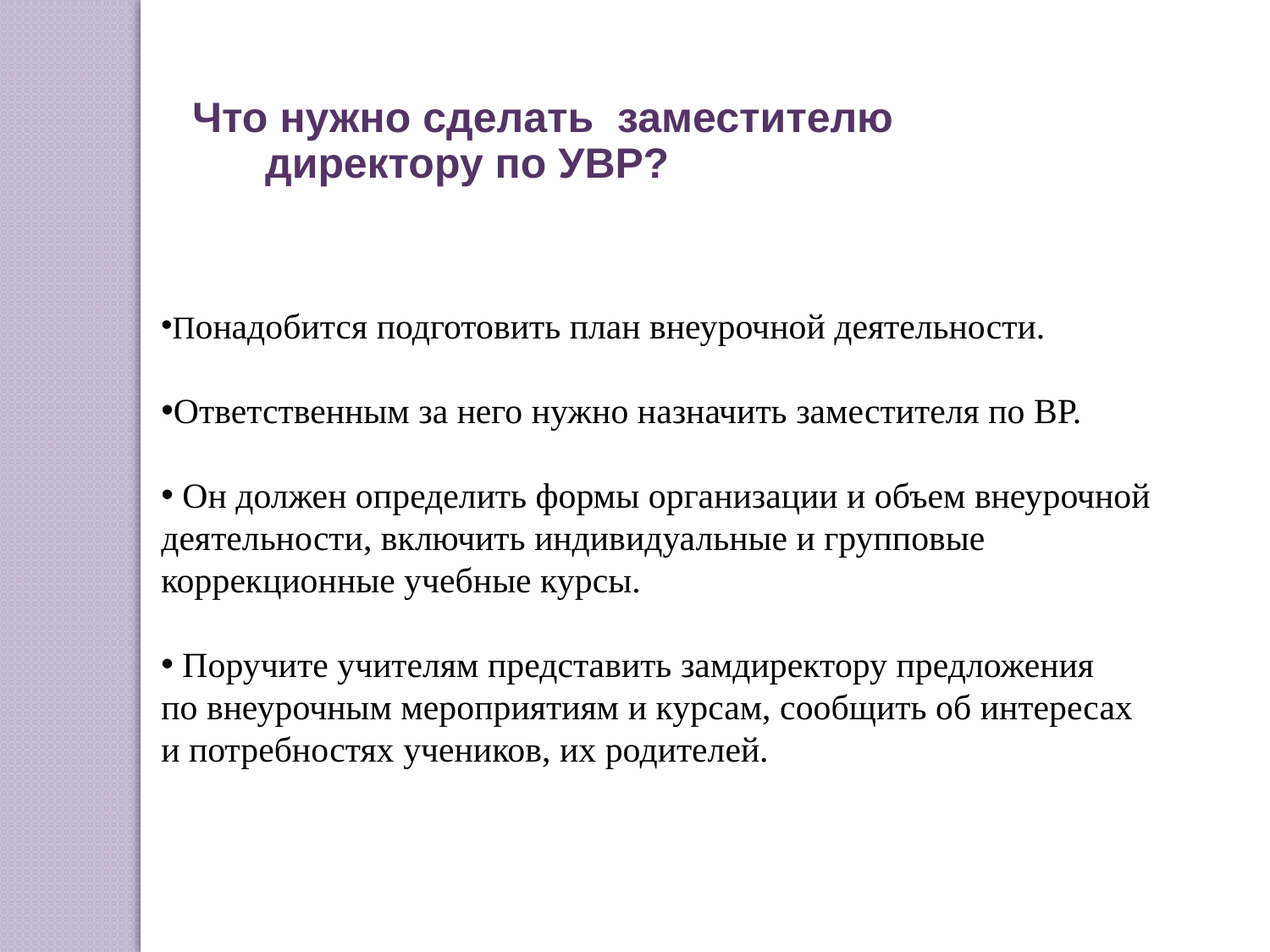

Что нужно сделать  заместителю директору по УВР?
Понадобится подготовить план внеурочной деятельности.

Ответственным за него нужно назначить заместителя по ВР.

 Он должен определить формы организации и объем внеурочной деятельности, включить индивидуальные и групповые коррекционные учебные курсы.

 Поручите учителям представить замдиректору предложения по внеурочным мероприятиям и курсам, сообщить об интересах и потребностях учеников, их родителей.